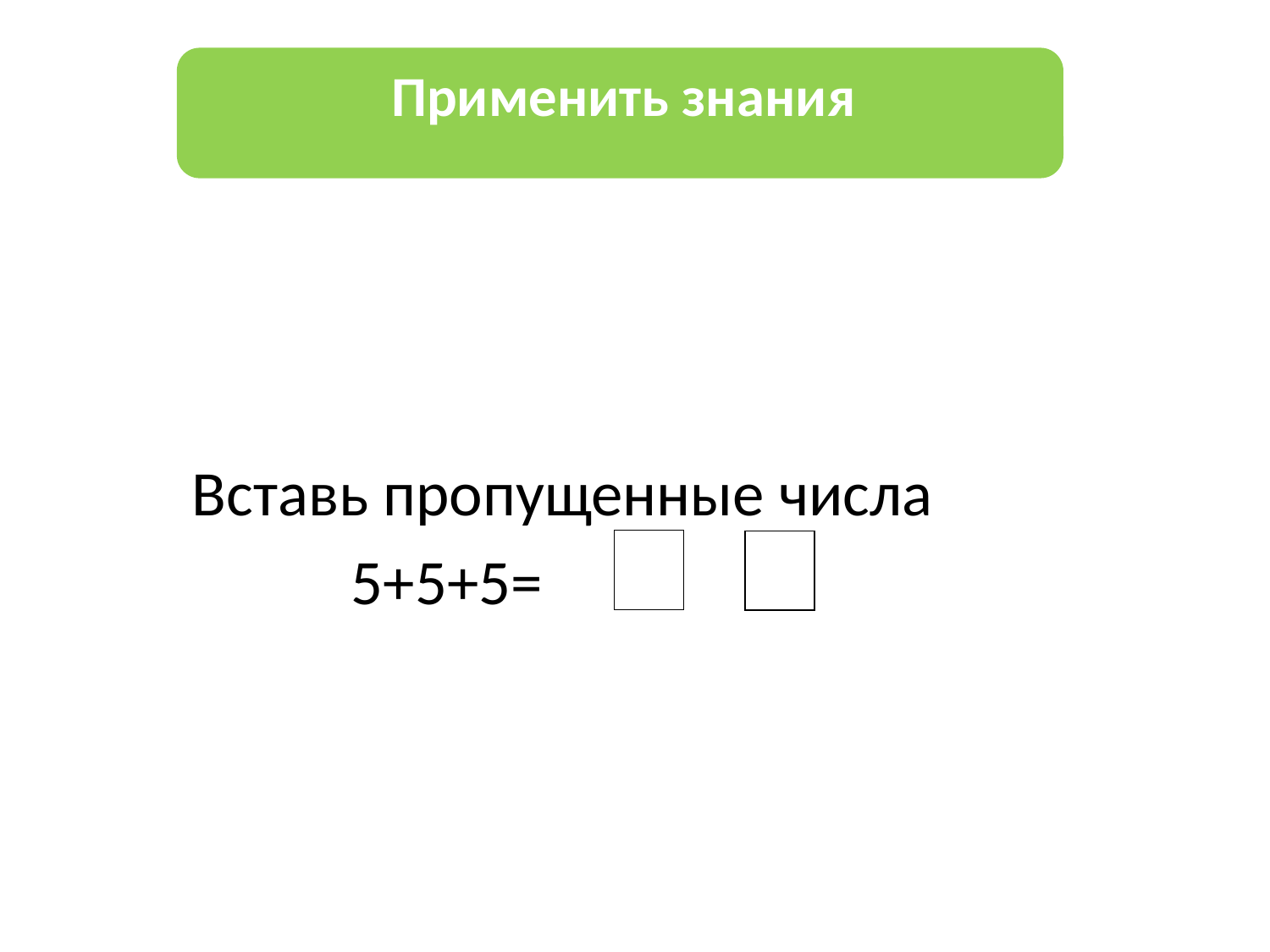

Применить знания

 Вставь пропущенные числа
 5+5+5=       ∙